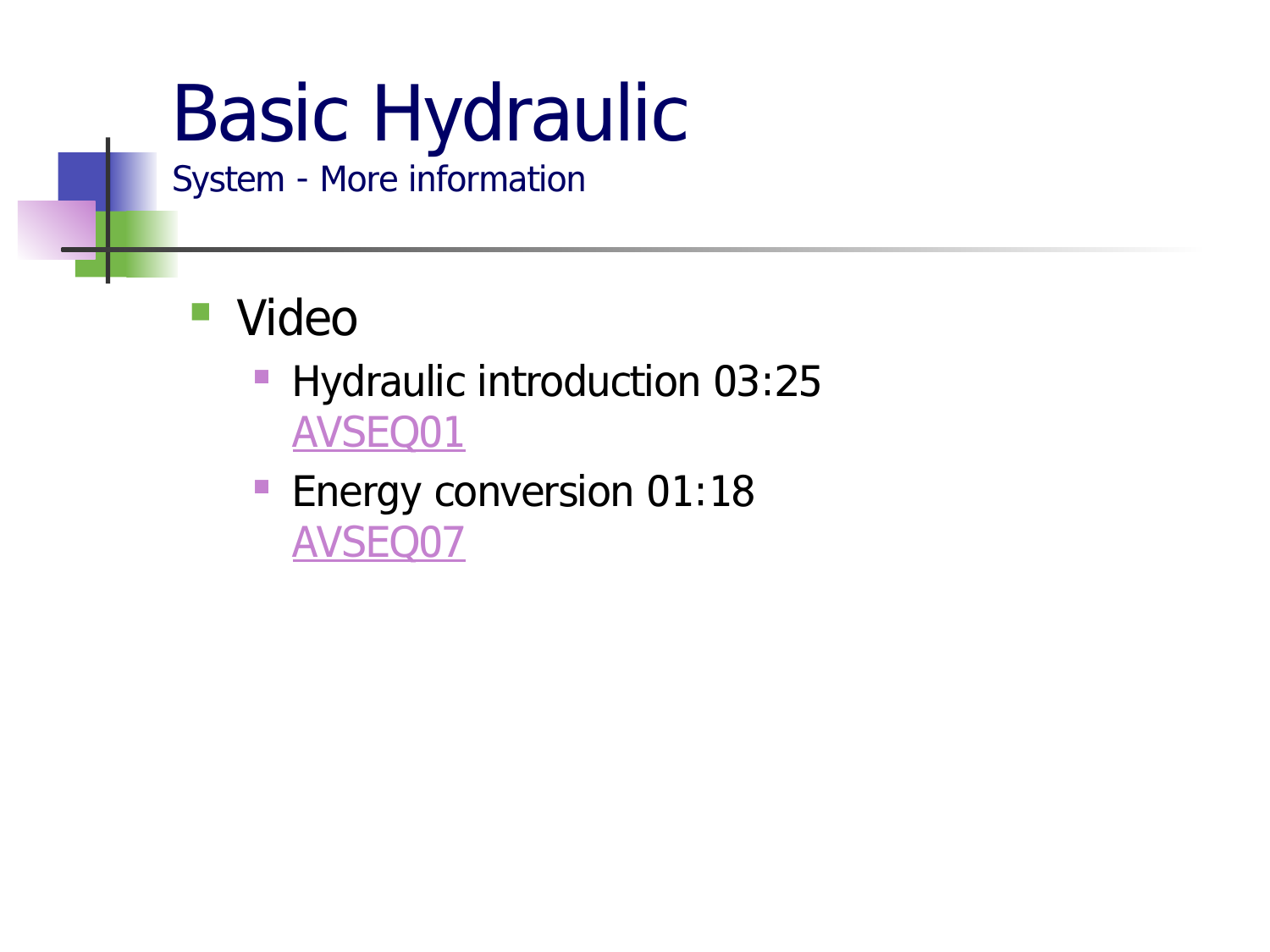

# Basic Hydraulic System - More information
Video
Hydraulic introduction 03:25
AVSEQ01
Energy conversion 01:18
AVSEQ07